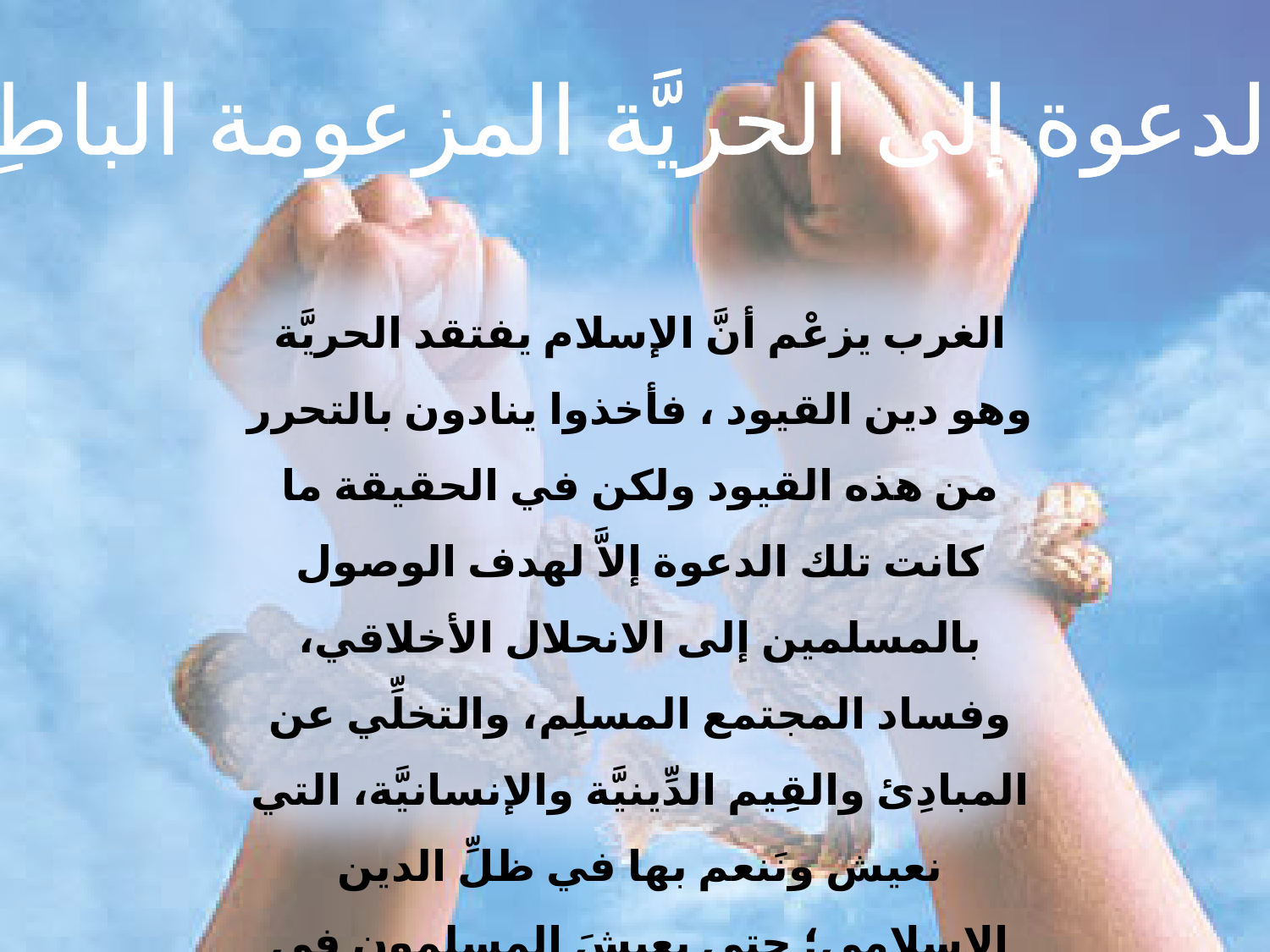

الدعوة إلى الحريَّة المزعومة الباطِلة

الغرب يزعْم أنَّ الإسلام يفتقد الحريَّة وهو دين القيود ، فأخذوا ينادون بالتحرر من هذه القيود ولكن في الحقيقة ما كانت تلك الدعوة إلاَّ لهدف الوصول بالمسلمين إلى الانحلال الأخلاقي، وفساد المجتمع المسلِم، والتخلِّي عن المبادِئ والقِيم الدِّينيَّة والإنسانيَّة، التي نعيش ونَنعم بها في ظلِّ الدين الإسلامي؛ حتى يعيشَ المسلمون في فوضى أخلاقيَّة بدون ضابطٍ أو رابط كما يعيش الغرْب،